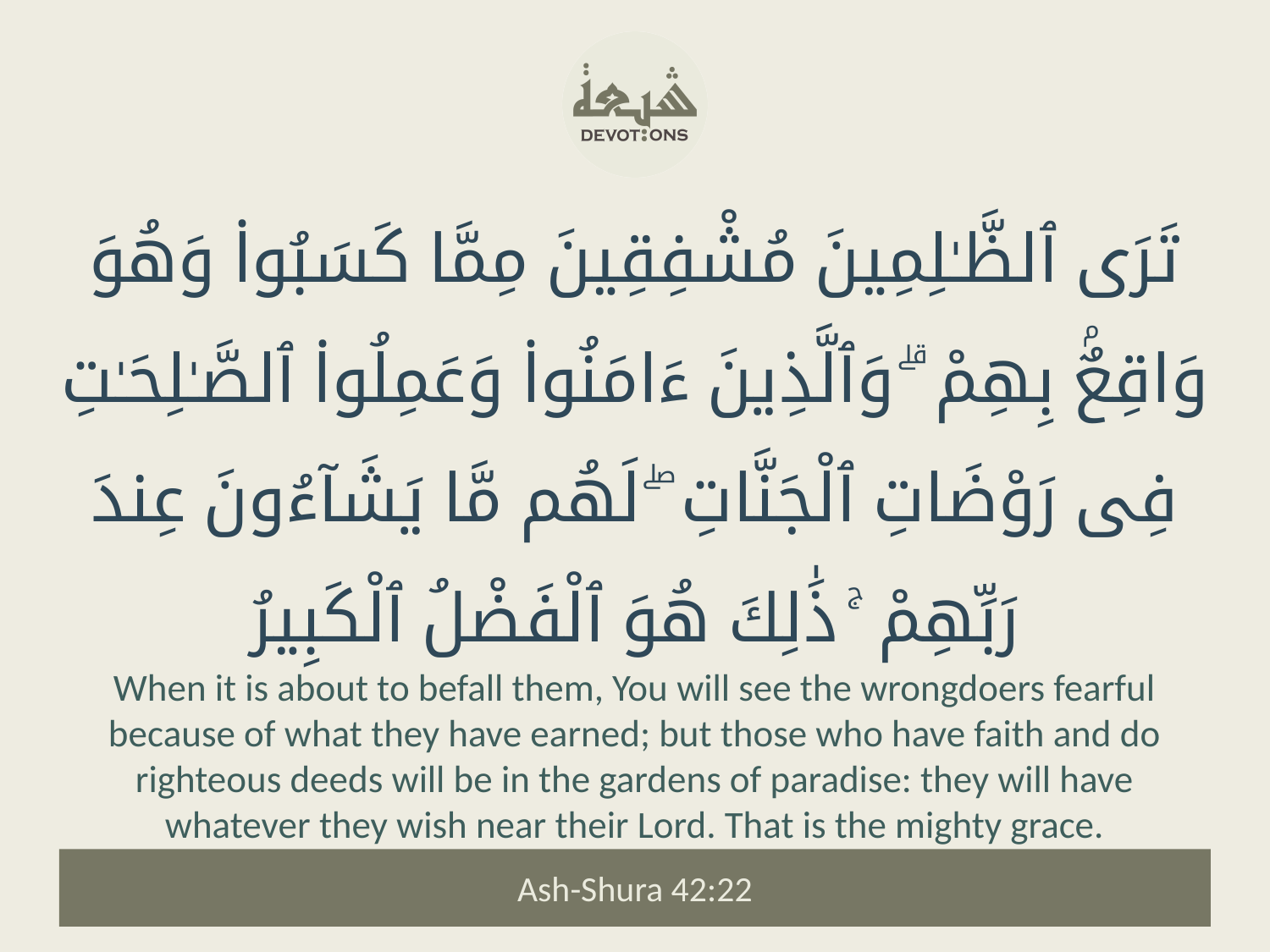

تَرَى ٱلظَّـٰلِمِينَ مُشْفِقِينَ مِمَّا كَسَبُوا۟ وَهُوَ وَاقِعٌۢ بِهِمْ ۗ وَٱلَّذِينَ ءَامَنُوا۟ وَعَمِلُوا۟ ٱلصَّـٰلِحَـٰتِ فِى رَوْضَاتِ ٱلْجَنَّاتِ ۖ لَهُم مَّا يَشَآءُونَ عِندَ رَبِّهِمْ ۚ ذَٰلِكَ هُوَ ٱلْفَضْلُ ٱلْكَبِيرُ
When it is about to befall them, You will see the wrongdoers fearful because of what they have earned; but those who have faith and do righteous deeds will be in the gardens of paradise: they will have whatever they wish near their Lord. That is the mighty grace.
Ash-Shura 42:22